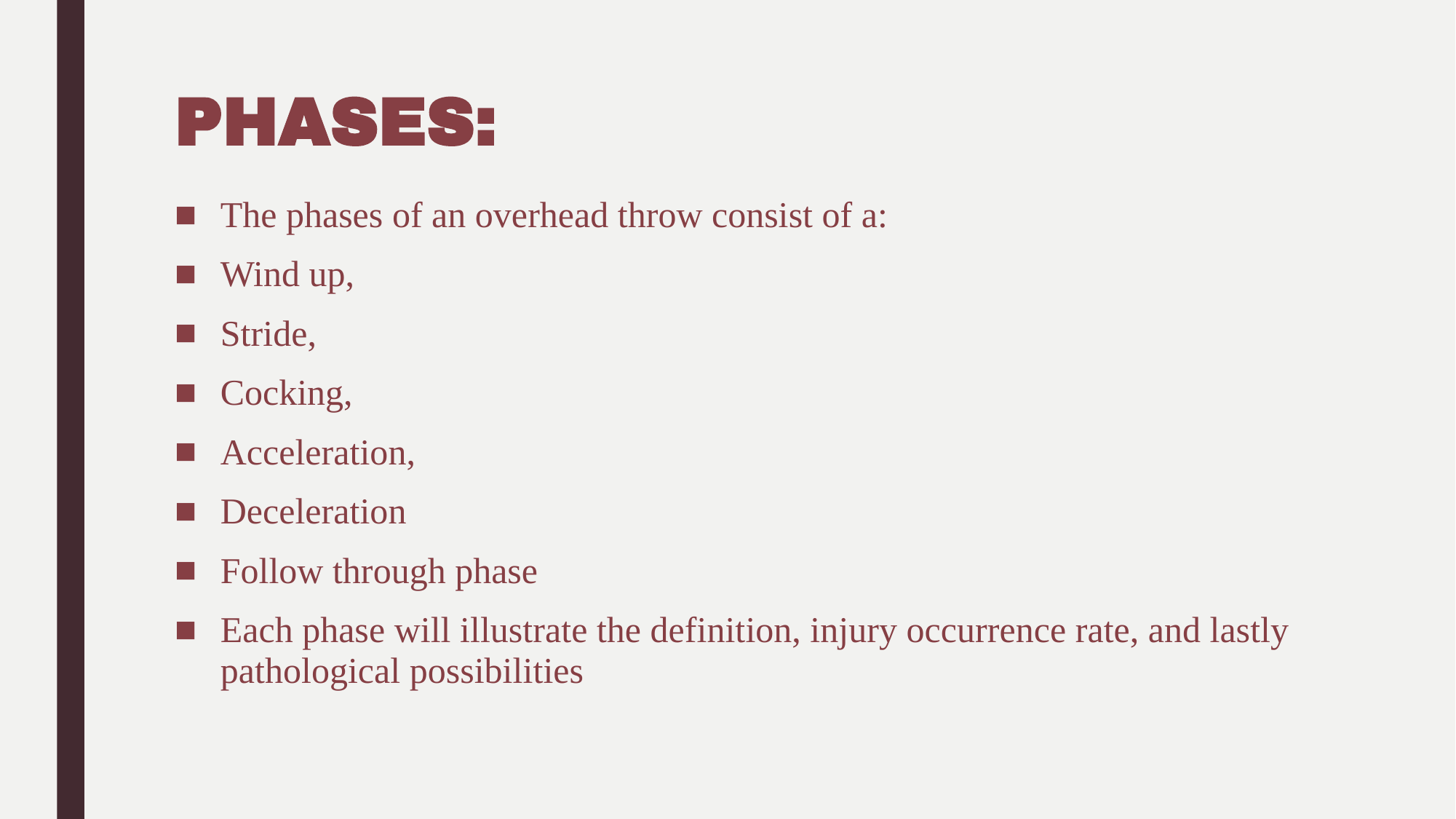

# PHASES:
The phases of an overhead throw consist of a:
Wind up,
Stride,
Cocking,
Acceleration,
Deceleration
Follow through phase
Each phase will illustrate the definition, injury occurrence rate, and lastly pathological possibilities